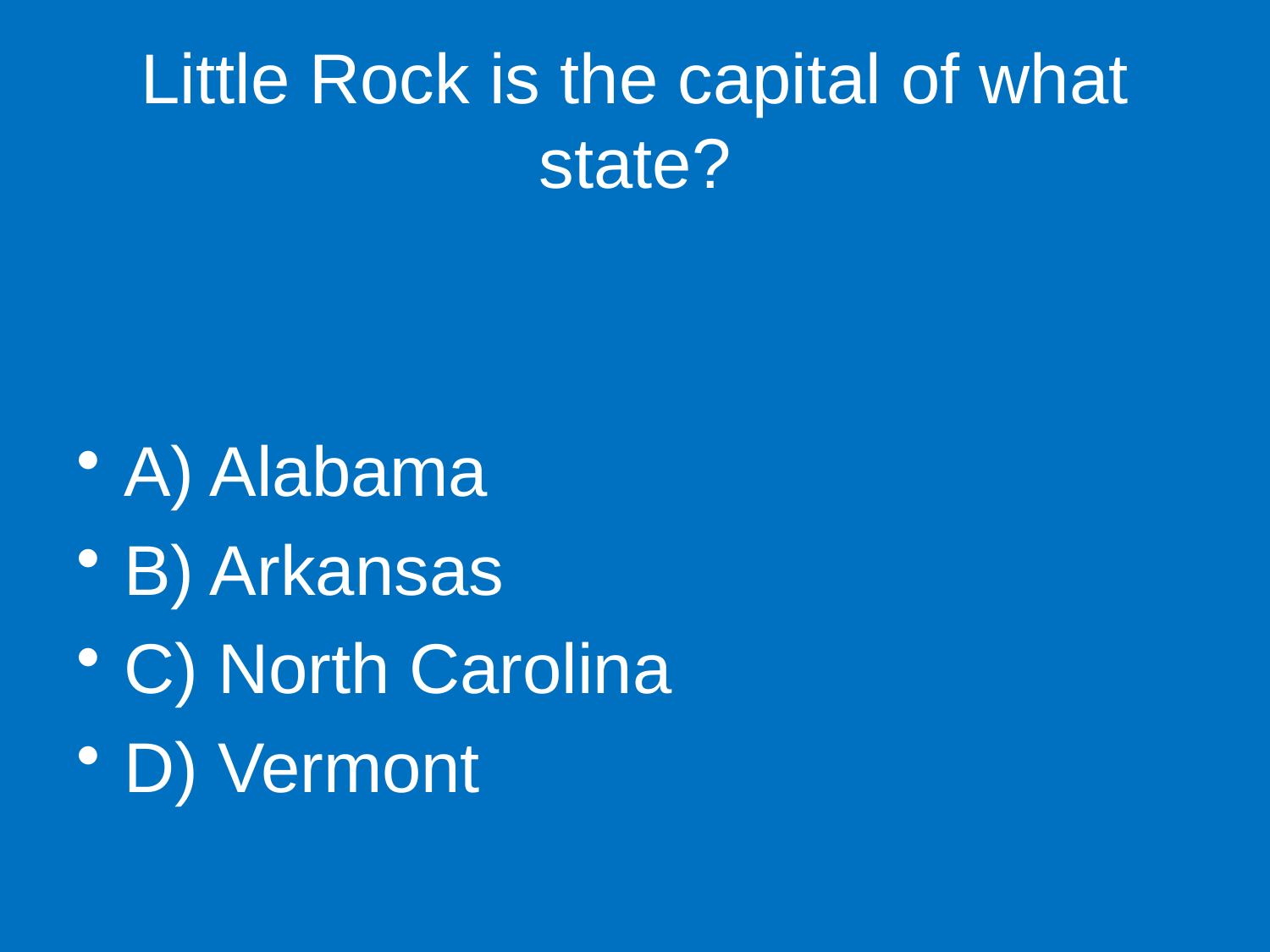

# Little Rock is the capital of what state?

A) Alabama
B) Arkansas
C) North Carolina
D) Vermont